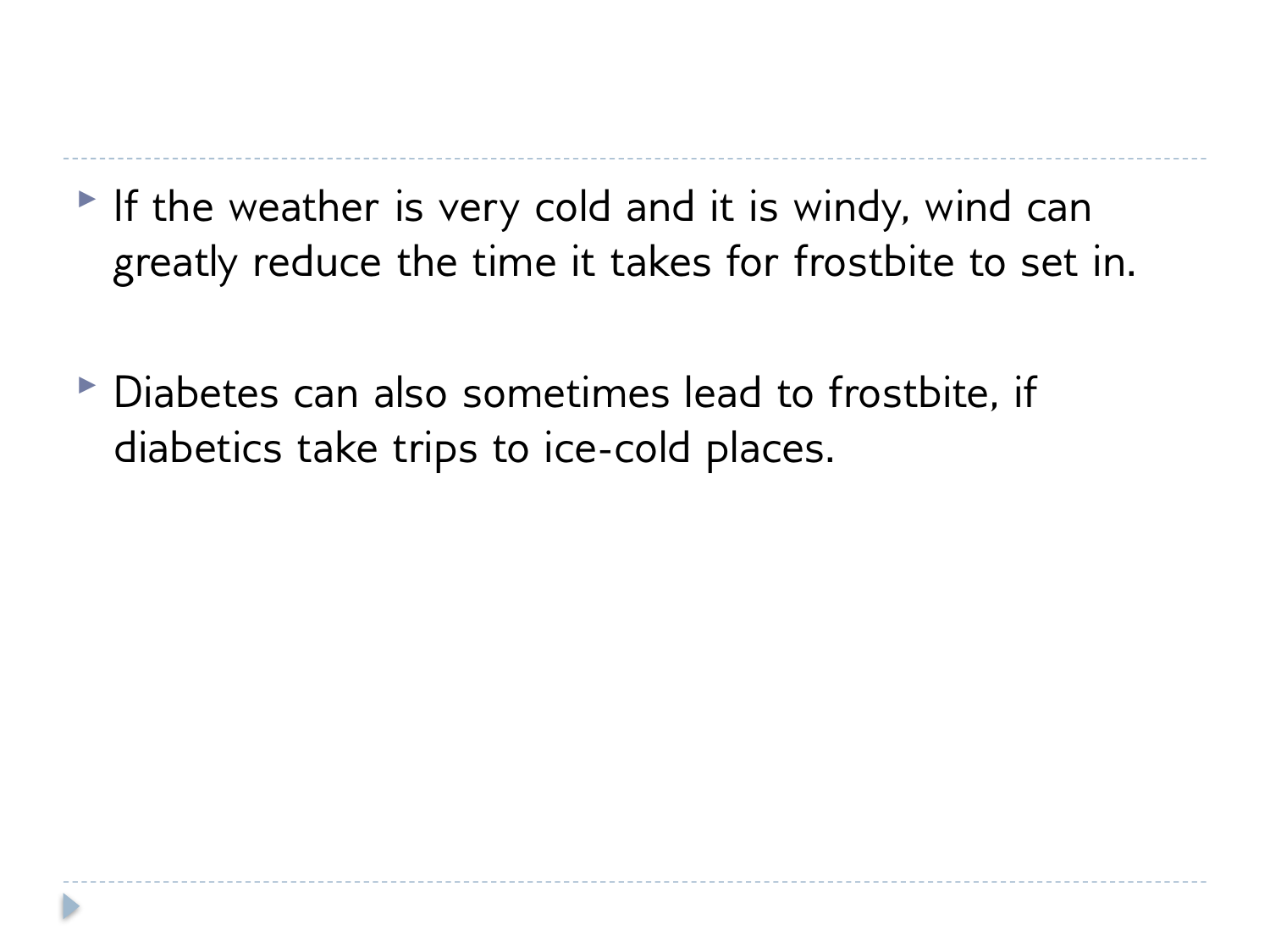

#
If the weather is very cold and it is windy, wind can greatly reduce the time it takes for frostbite to set in.

Diabetes can also sometimes lead to frostbite, if diabetics take trips to ice-cold places.